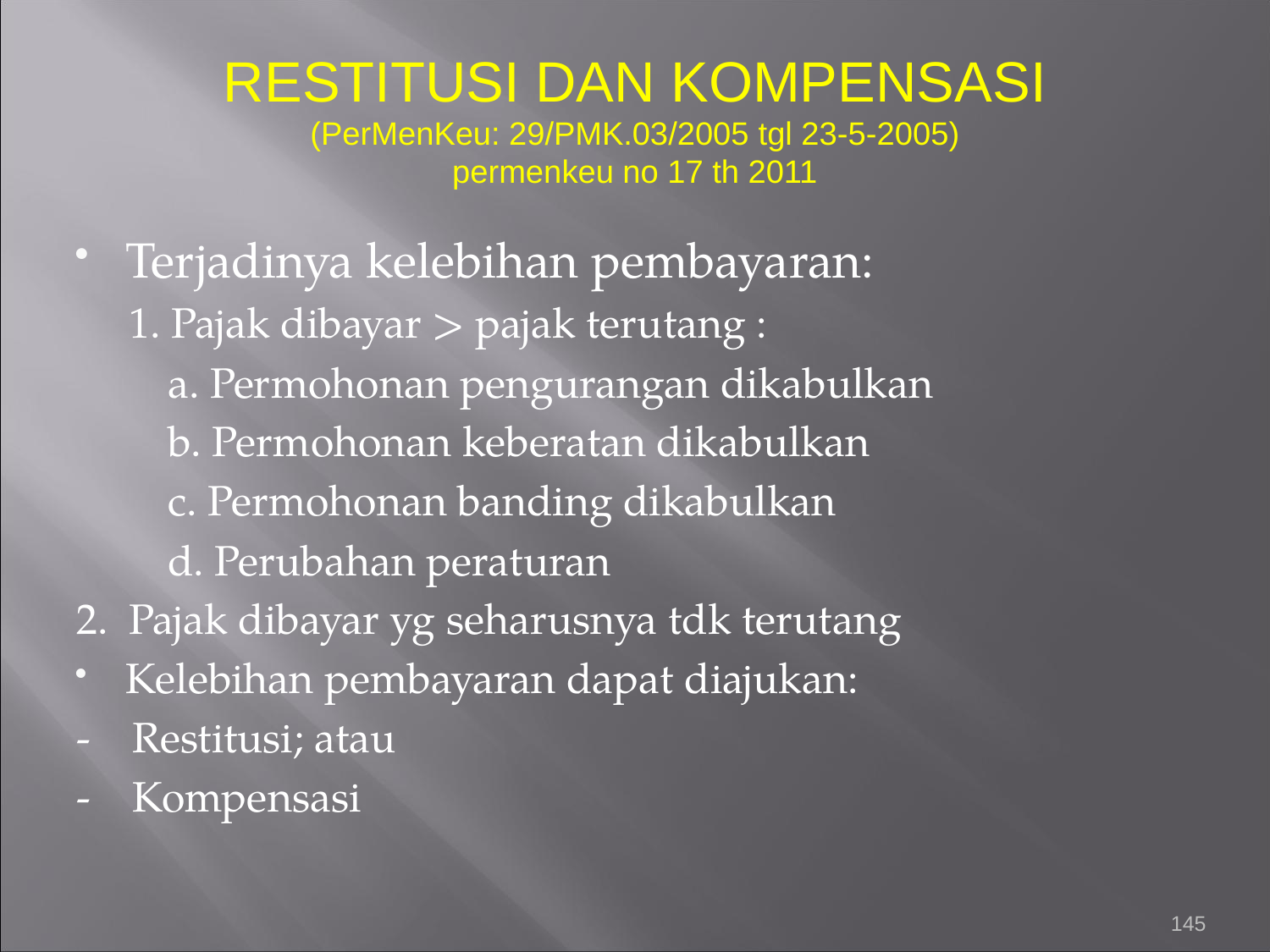

RESTITUSI DAN KOMPENSASI
(PerMenKeu: 29/PMK.03/2005 tgl 23-5-2005)
permenkeu no 17 th 2011
Terjadinya kelebihan pembayaran:
     1. Pajak dibayar > pajak terutang :
	    a. Permohonan pengurangan dikabulkan
	    b. Permohonan keberatan dikabulkan
	    c. Permohonan banding dikabulkan
	    d. Perubahan peraturan
2.  Pajak dibayar yg seharusnya tdk terutang
Kelebihan pembayaran dapat diajukan:
-    Restitusi; atau
-    Kompensasi

145